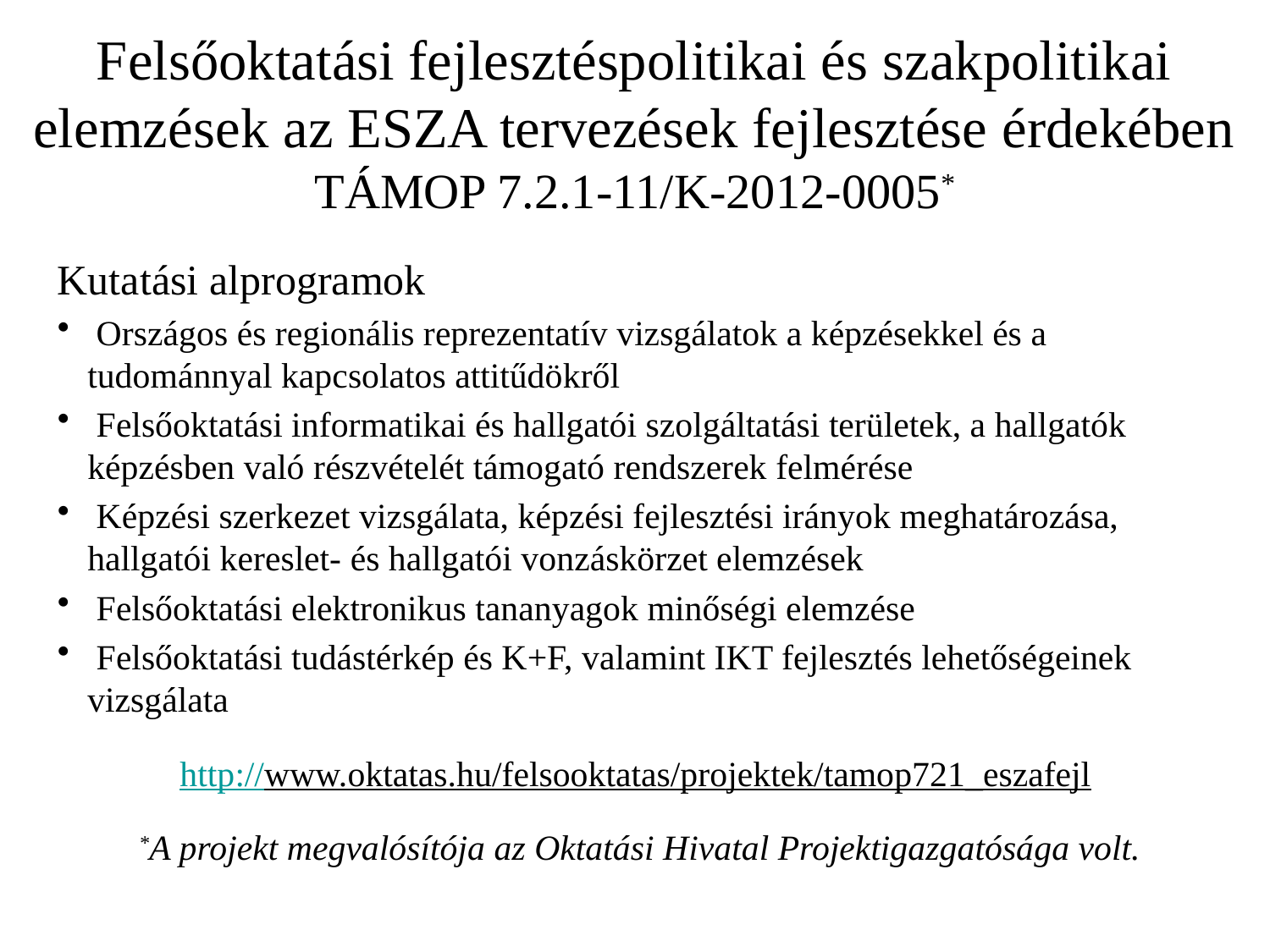

Felsőoktatási fejlesztéspolitikai és szakpolitikai elemzések az ESZA tervezések fejlesztése érdekében TÁMOP 7.2.1-11/K-2012-0005*
Kutatási alprogramok
 Országos és regionális reprezentatív vizsgálatok a képzésekkel és a tudománnyal kapcsolatos attitűdökről
 Felsőoktatási informatikai és hallgatói szolgáltatási területek, a hallgatók képzésben való részvételét támogató rendszerek felmérése
 Képzési szerkezet vizsgálata, képzési fejlesztési irányok meghatározása, hallgatói kereslet- és hallgatói vonzáskörzet elemzések
 Felsőoktatási elektronikus tananyagok minőségi elemzése
 Felsőoktatási tudástérkép és K+F, valamint IKT fejlesztés lehetőségeinek vizsgálata

http://www.oktatas.hu/felsooktatas/projektek/tamop721_eszafejl

*A projekt megvalósítója az Oktatási Hivatal Projektigazgatósága volt.